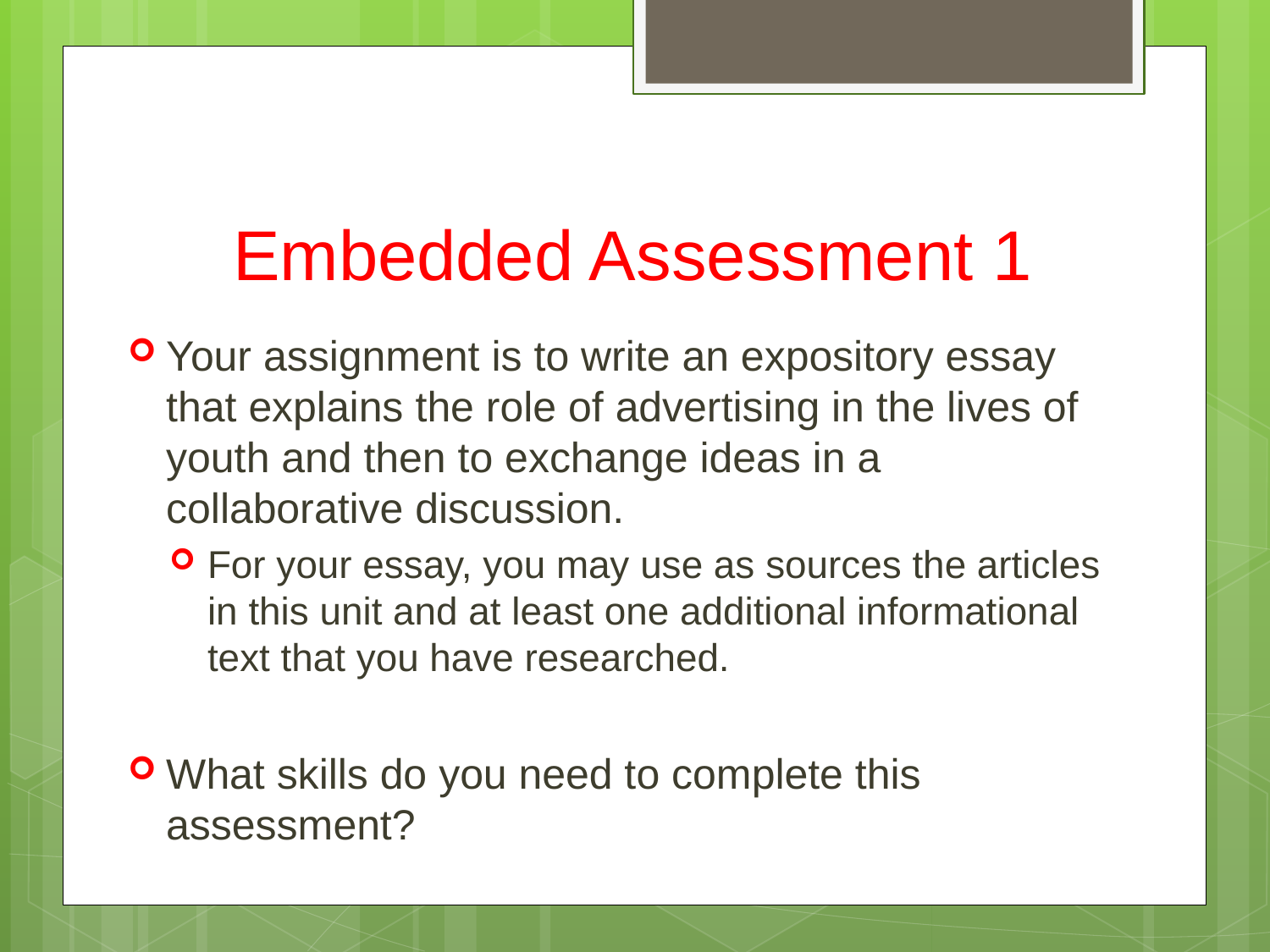

# Embedded Assessment 1
Your assignment is to write an expository essay that explains the role of advertising in the lives of youth and then to exchange ideas in a collaborative discussion.
For your essay, you may use as sources the articles in this unit and at least one additional informational text that you have researched.

What skills do you need to complete this assessment?